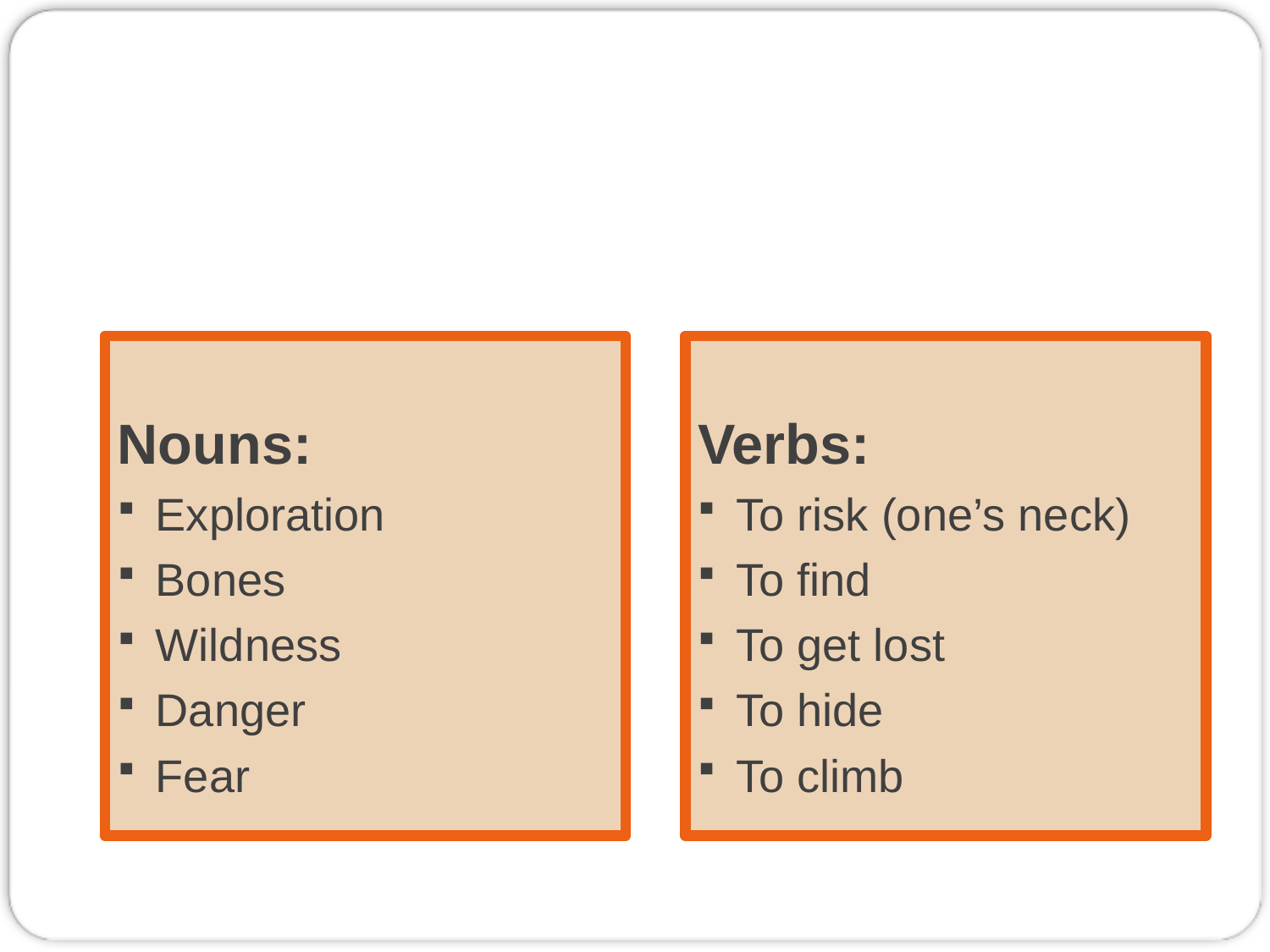

#

Nouns:
Exploration
Bones
Wildness
Danger
Fear

Verbs:
To risk (one’s neck)
To find
To get lost
To hide
To climb